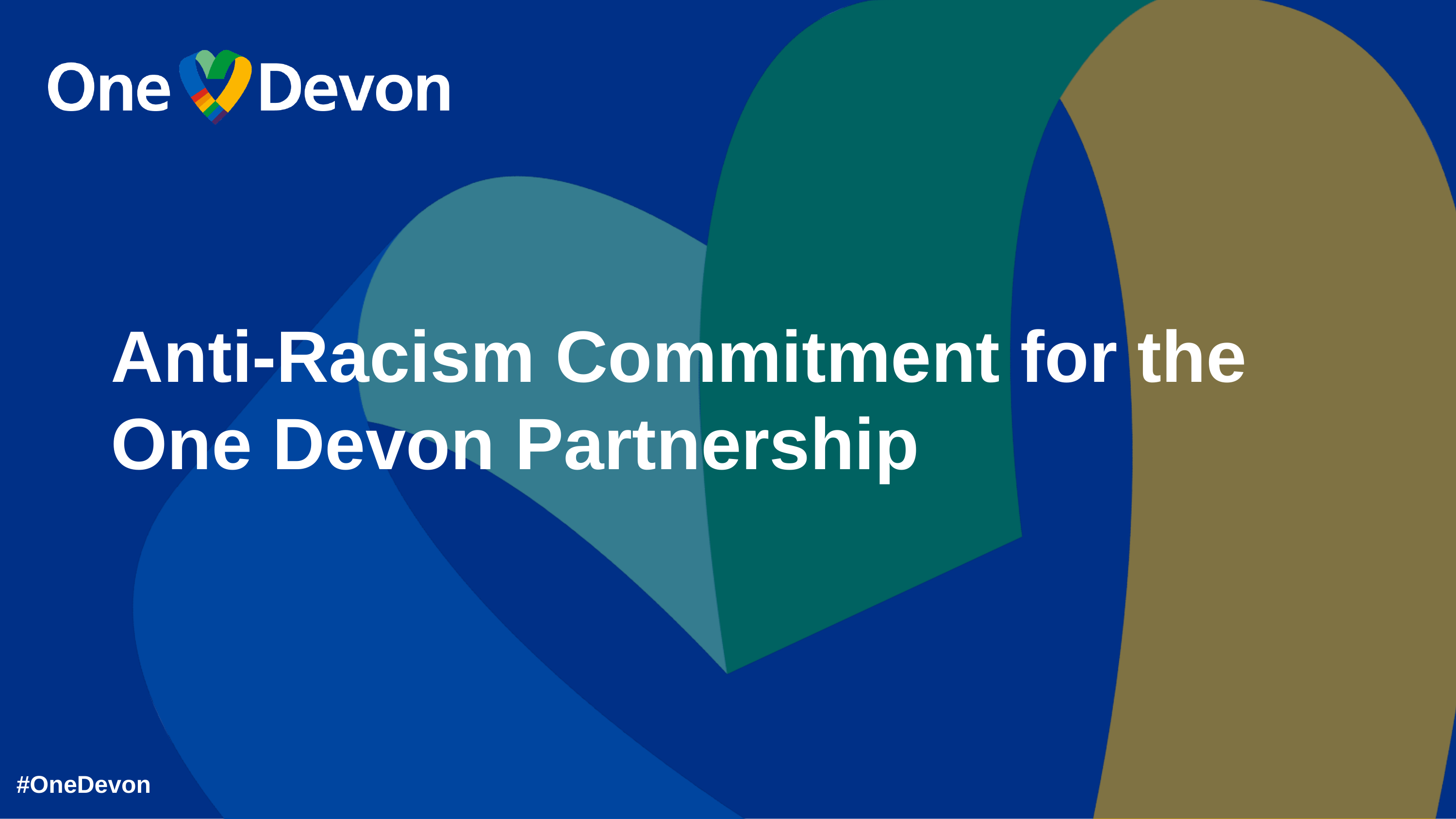

Anti-Racism Commitment for the One Devon Partnership